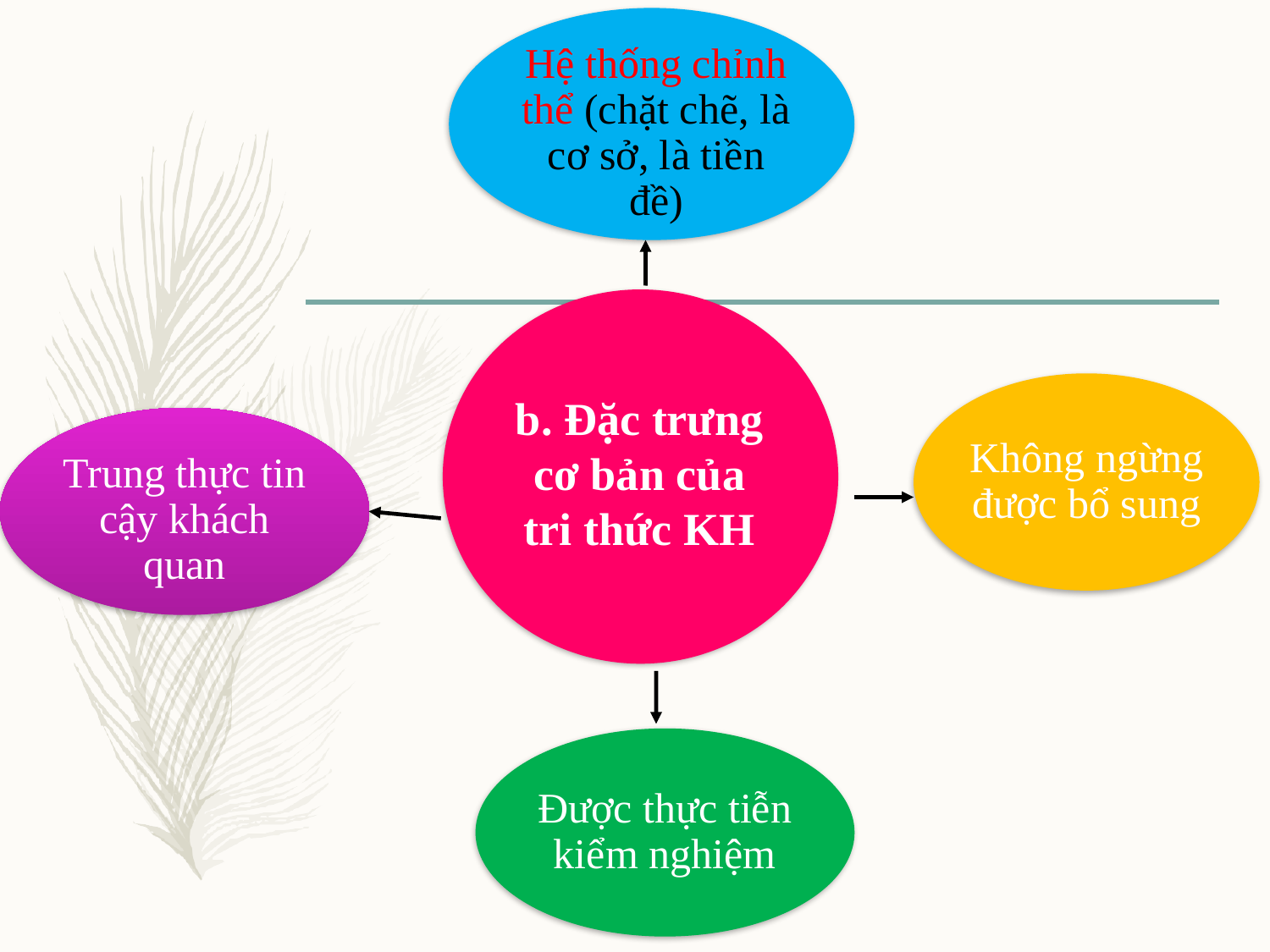

Hệ thống chỉnh thể (chặt chẽ, là cơ sở, là tiền đề)

Không ngừng được bổ sung
b. Đặc trưng cơ bản của tri thức KH

Trung thực tin cậy khách quan

Được thực tiễn kiểm nghiệm